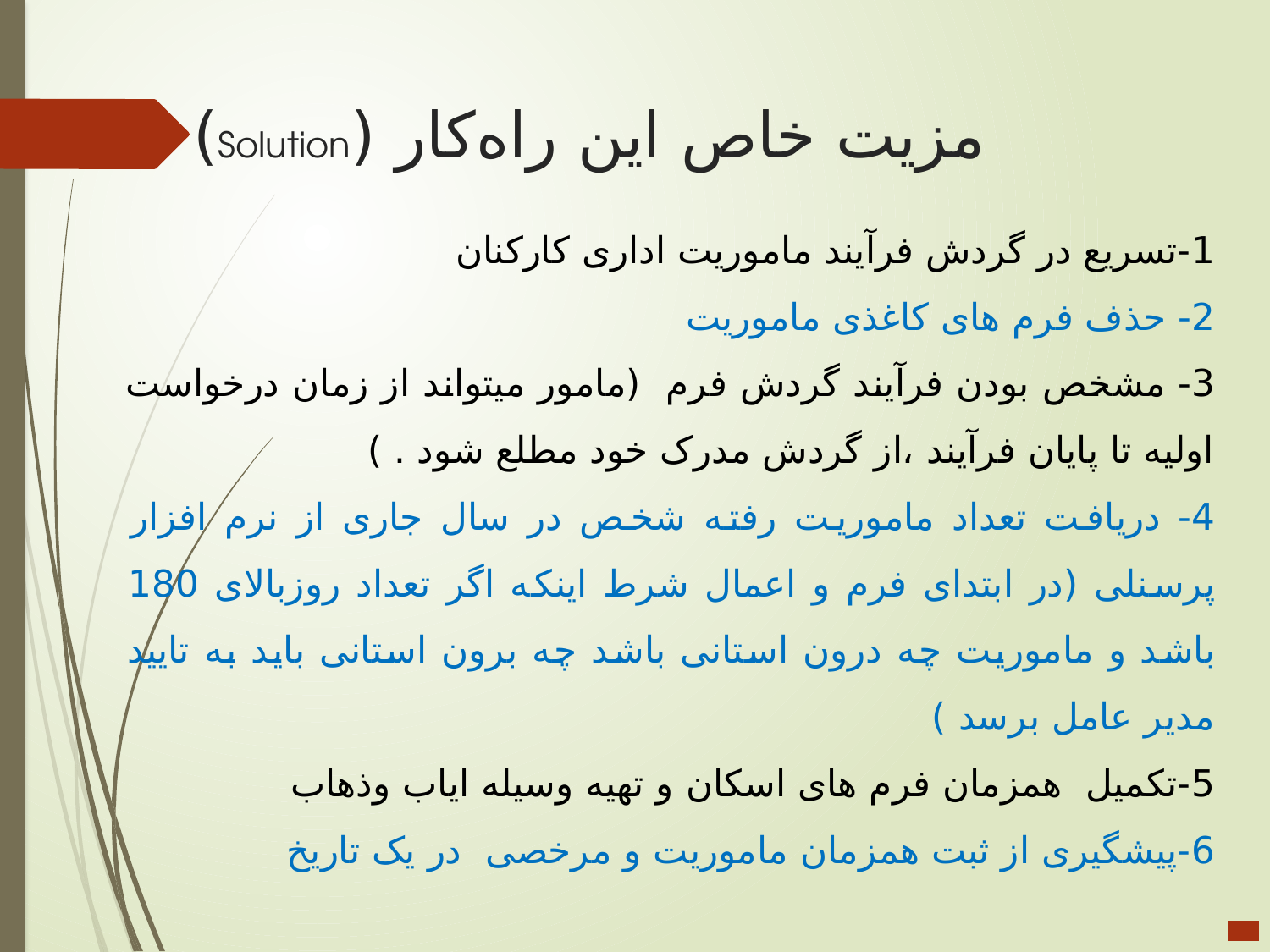

# مزیت خاص این راه‌كار (Solution)
1-تسریع در گردش فرآیند ماموریت اداری کارکنان
2- حذف فرم های کاغذی ماموریت
3- مشخص بودن فرآیند گردش فرم  (مامور میتواند از زمان درخواست اولیه تا پایان فرآیند ،از گردش مدرک خود مطلع شود . )
4- دریافت تعداد ماموریت رفته شخص در سال جاری از نرم افزار پرسنلی (در ابتدای فرم و اعمال شرط اینکه اگر تعداد روزبالای 180 باشد و ماموریت چه درون استانی باشد چه برون استانی باید به تایید مدیر عامل برسد )
5-تکمیل  همزمان فرم های اسکان و تهیه وسیله ایاب وذهاب
6-پیشگیری از ثبت همزمان ماموریت و مرخصی  در یک تاریخ